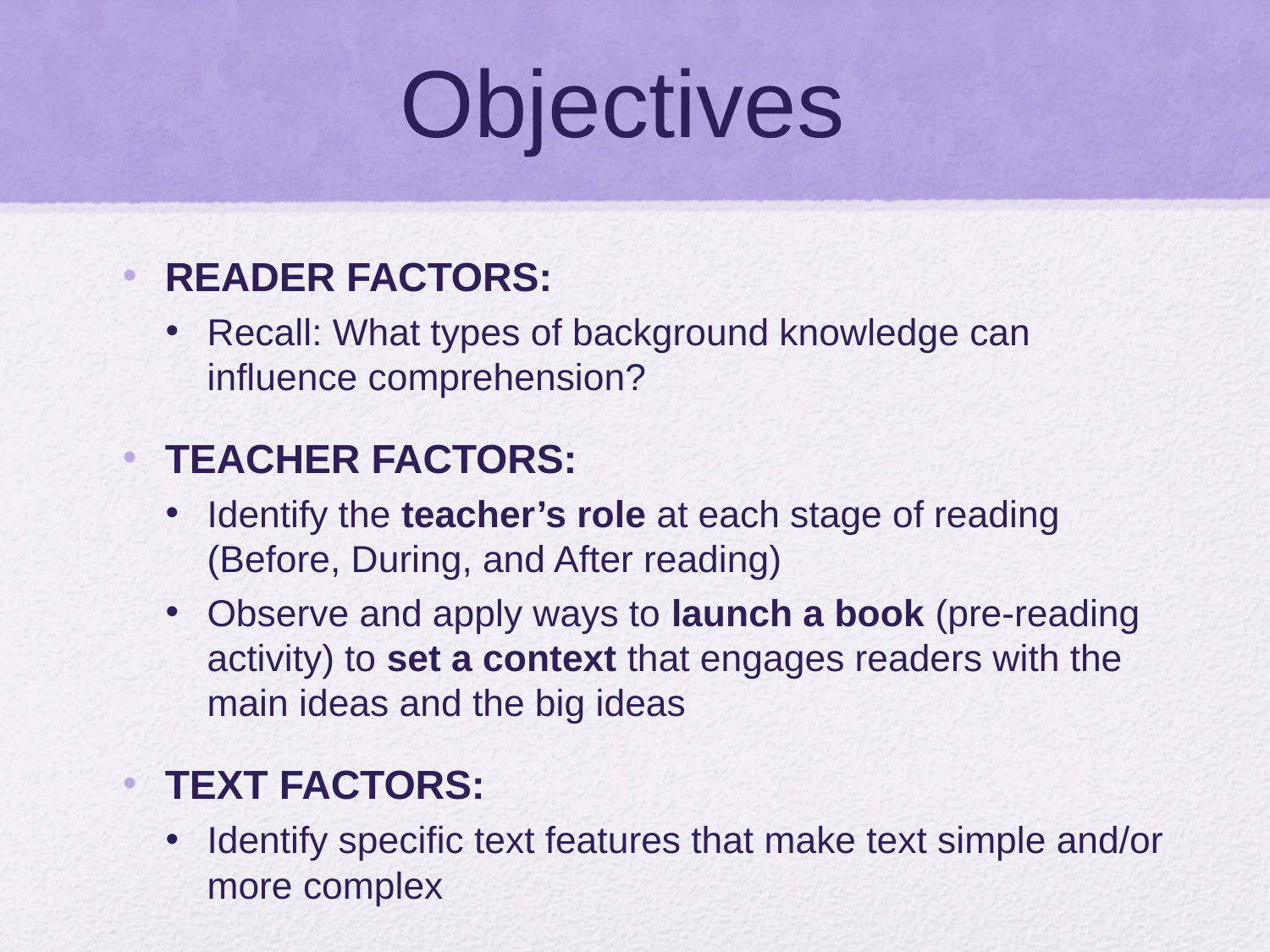

# Objectives
READER FACTORS:
Recall: What types of background knowledge can influence comprehension?
TEACHER FACTORS:
Identify the teacher’s role at each stage of reading (Before, During, and After reading)
Observe and apply ways to launch a book (pre-reading activity) to set a context that engages readers with the main ideas and the big ideas
TEXT FACTORS:
Identify specific text features that make text simple and/or more complex